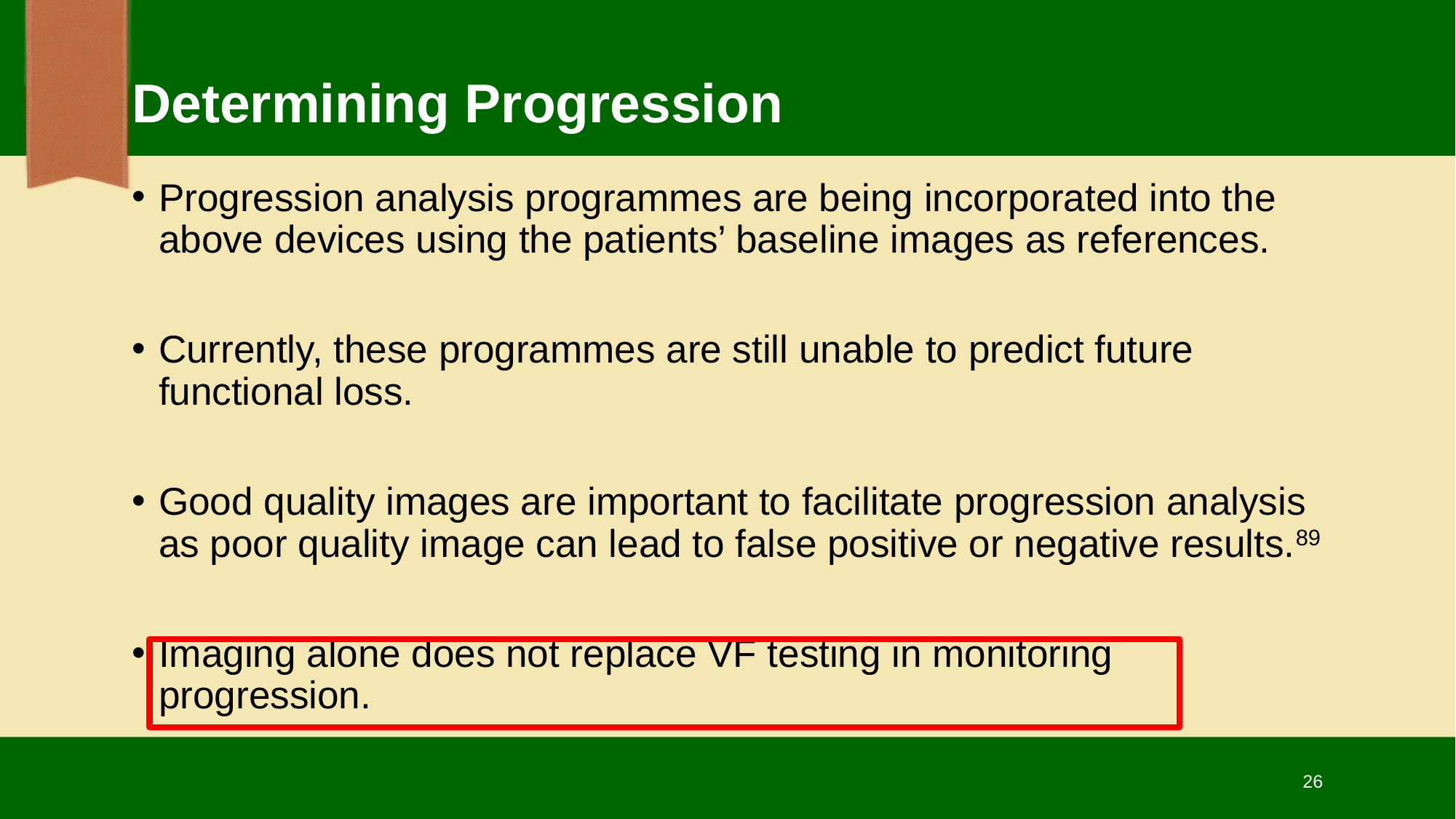

# Determining Progression
Progression analysis programmes are being incorporated into the above devices using the patients’ baseline images as references.

Currently, these programmes are still unable to predict future functional loss.

Good quality images are important to facilitate progression analysis as poor quality image can lead to false positive or negative results.89

Imaging alone does not replace VF testing in monitoring progression.

26